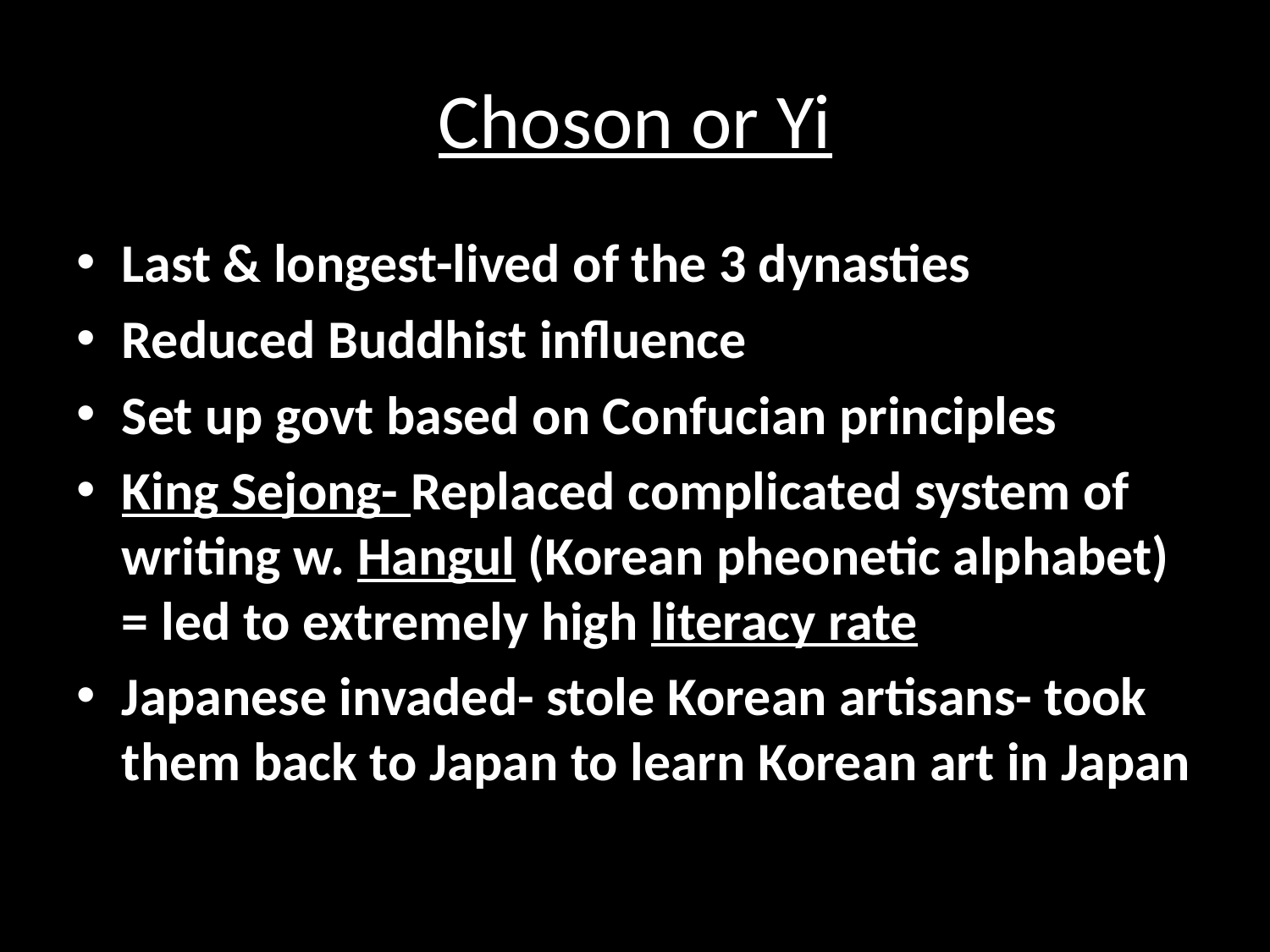

# Choson or Yi
Last & longest-lived of the 3 dynasties
Reduced Buddhist influence
Set up govt based on Confucian principles
King Sejong- Replaced complicated system of writing w. Hangul (Korean pheonetic alphabet) = led to extremely high literacy rate
Japanese invaded- stole Korean artisans- took them back to Japan to learn Korean art in Japan